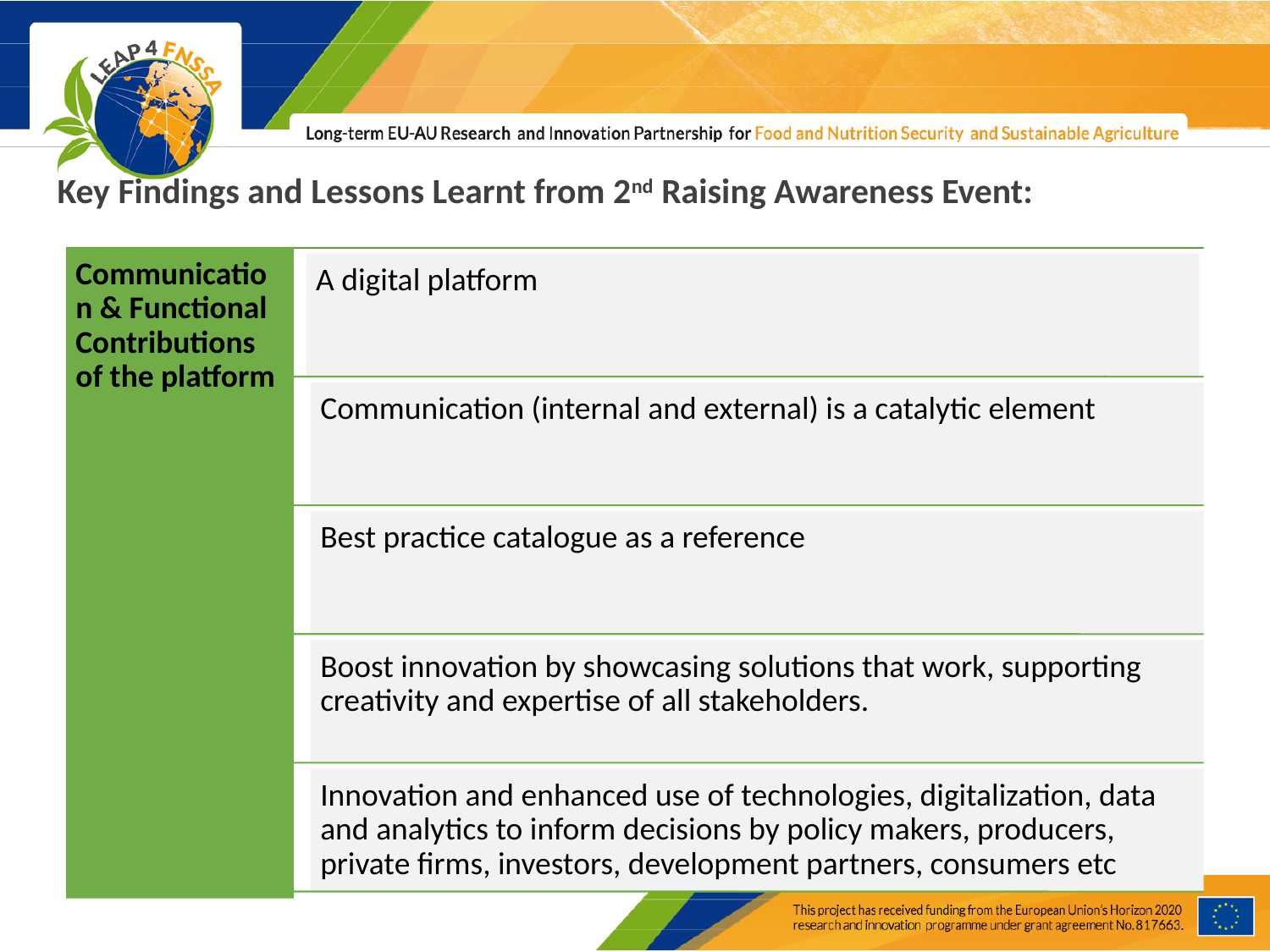

12
Key Findings and Lessons Learnt from 2nd Raising Awareness Event:
Communication & Functional Contributions of the platform
A digital platform
Communication (internal and external) is a catalytic element
Best practice catalogue as a reference
Boost innovation by showcasing solutions that work, supporting creativity and expertise of all stakeholders.
Innovation and enhanced use of technologies, digitalization, data and analytics to inform decisions by policy makers, producers, private firms, investors, development partners, consumers etc